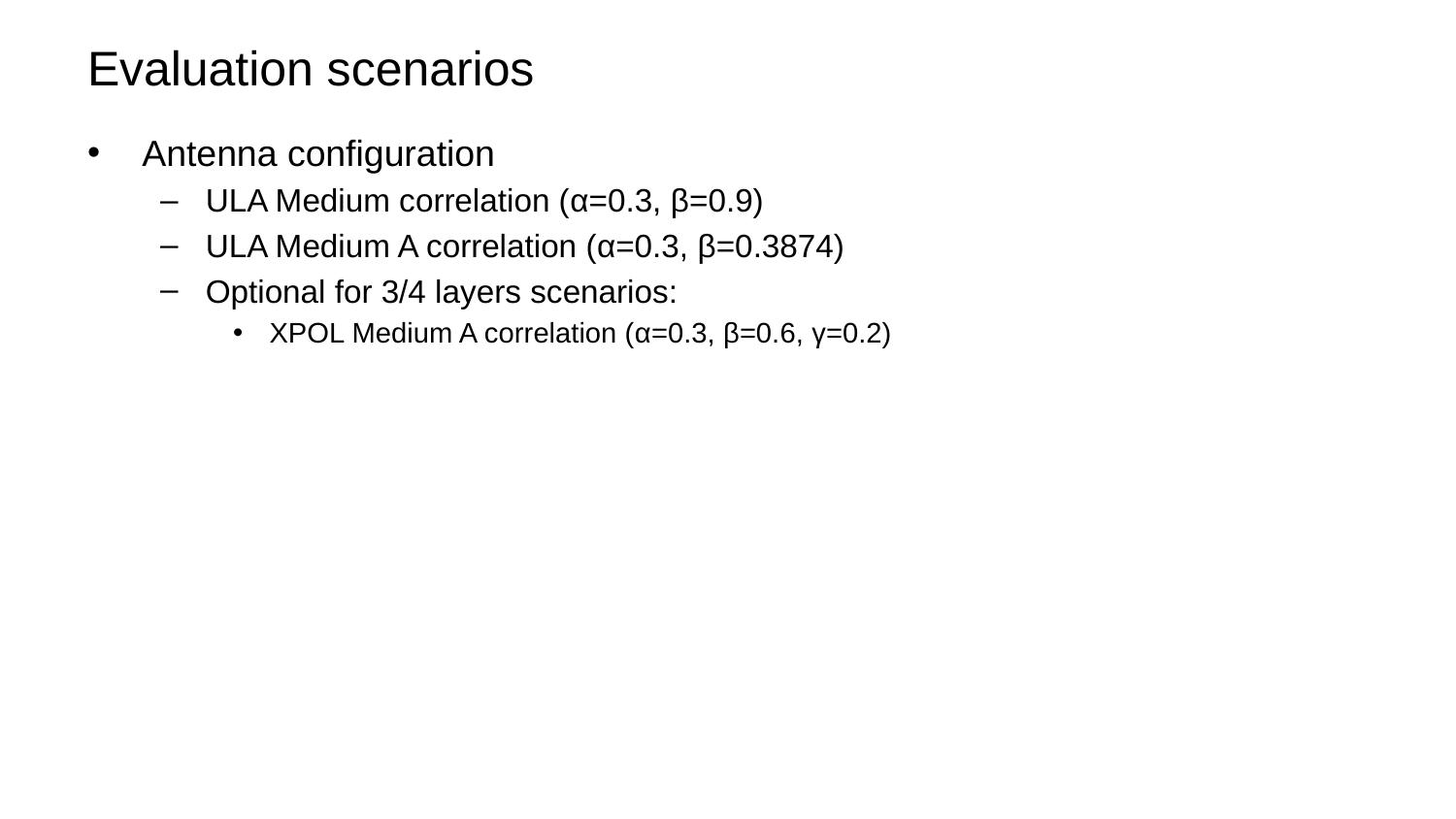

# Evaluation scenarios
Antenna configuration
ULA Medium correlation (α=0.3, β=0.9)
ULA Medium A correlation (α=0.3, β=0.3874)
Optional for 3/4 layers scenarios:
XPOL Medium A correlation (α=0.3, β=0.6, γ=0.2)